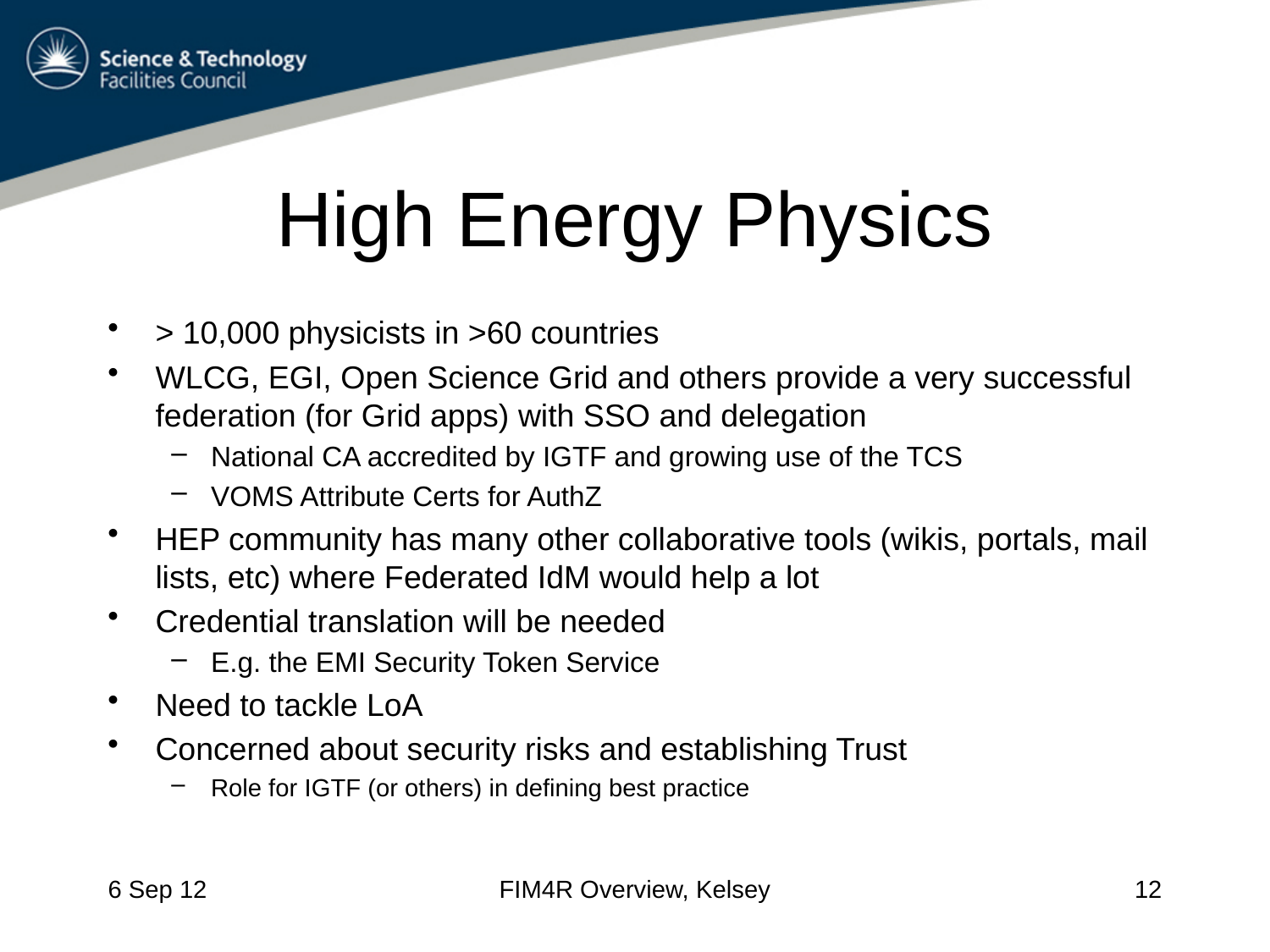

# High Energy Physics
> 10,000 physicists in >60 countries
WLCG, EGI, Open Science Grid and others provide a very successful federation (for Grid apps) with SSO and delegation
National CA accredited by IGTF and growing use of the TCS
VOMS Attribute Certs for AuthZ
HEP community has many other collaborative tools (wikis, portals, mail lists, etc) where Federated IdM would help a lot
Credential translation will be needed
E.g. the EMI Security Token Service
Need to tackle LoA
Concerned about security risks and establishing Trust
Role for IGTF (or others) in defining best practice
6 Sep 12
FIM4R Overview, Kelsey
12